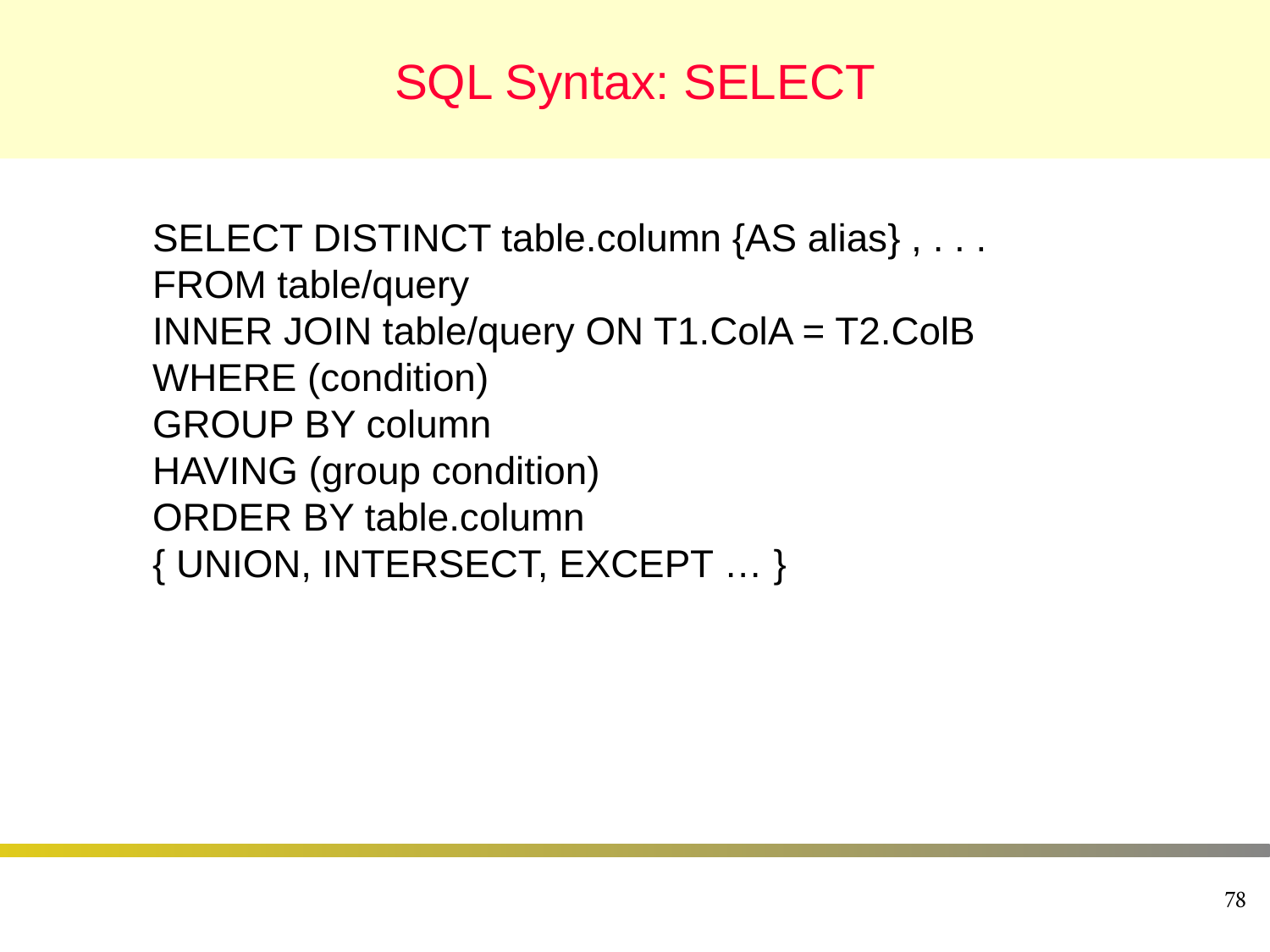

# SQL Syntax: SELECT
SELECT DISTINCT table.column {AS alias} , . . .
FROM table/query
INNER JOIN table/query ON T1.ColA = T2.ColB
WHERE (condition)
GROUP BY column
HAVING (group condition)
ORDER BY table.column
{ UNION, INTERSECT, EXCEPT … }

78